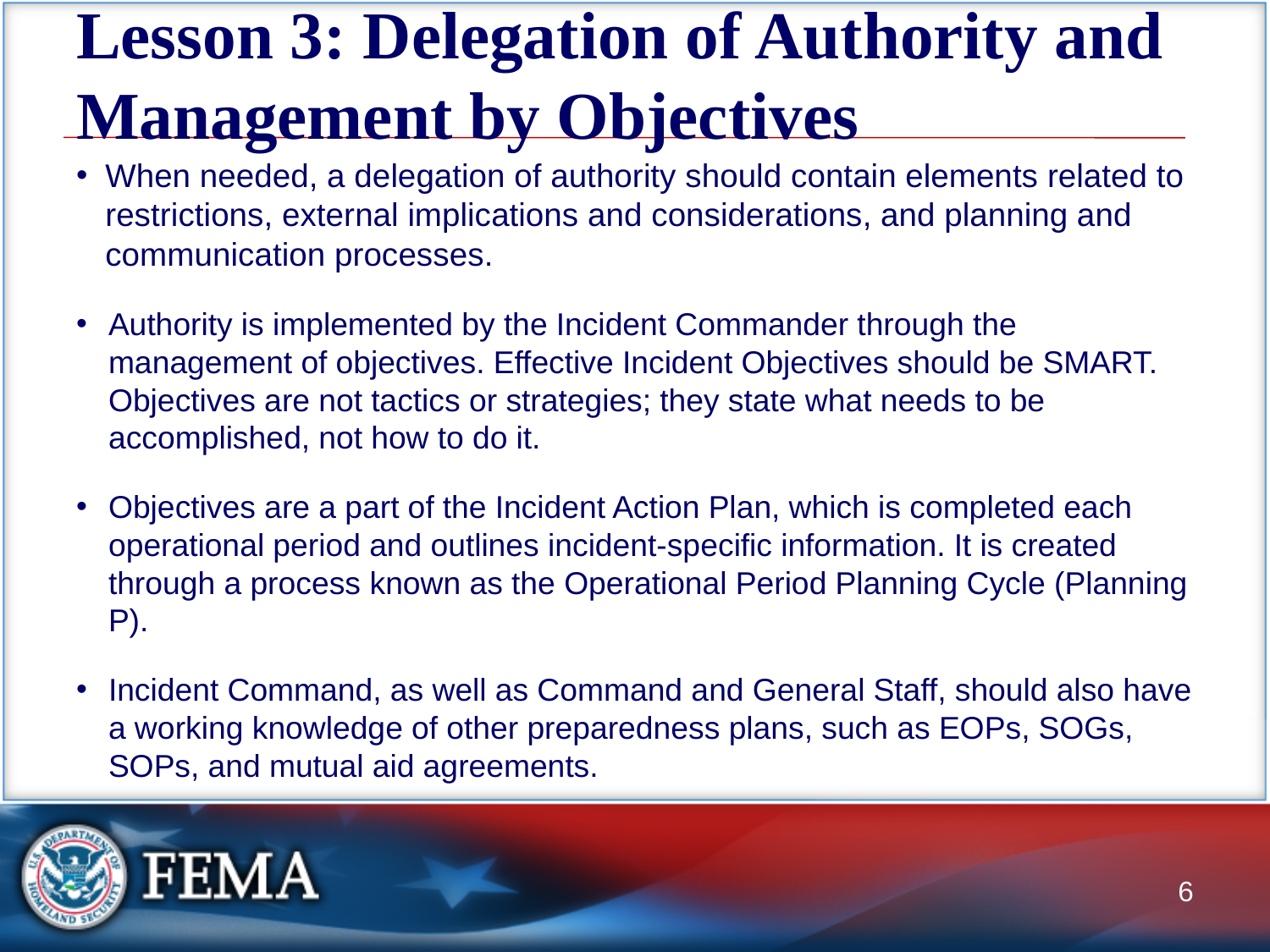

# Lesson 3: Delegation of Authority and Management by Objectives
When needed, a delegation of authority should contain elements related to restrictions, external implications and considerations, and planning and communication processes.
Authority is implemented by the Incident Commander through the management of objectives. Effective Incident Objectives should be SMART. Objectives are not tactics or strategies; they state what needs to be accomplished, not how to do it.
Objectives are a part of the Incident Action Plan, which is completed each operational period and outlines incident-specific information. It is created through a process known as the Operational Period Planning Cycle (Planning P).
Incident Command, as well as Command and General Staff, should also have a working knowledge of other preparedness plans, such as EOPs, SOGs, SOPs, and mutual aid agreements.
6